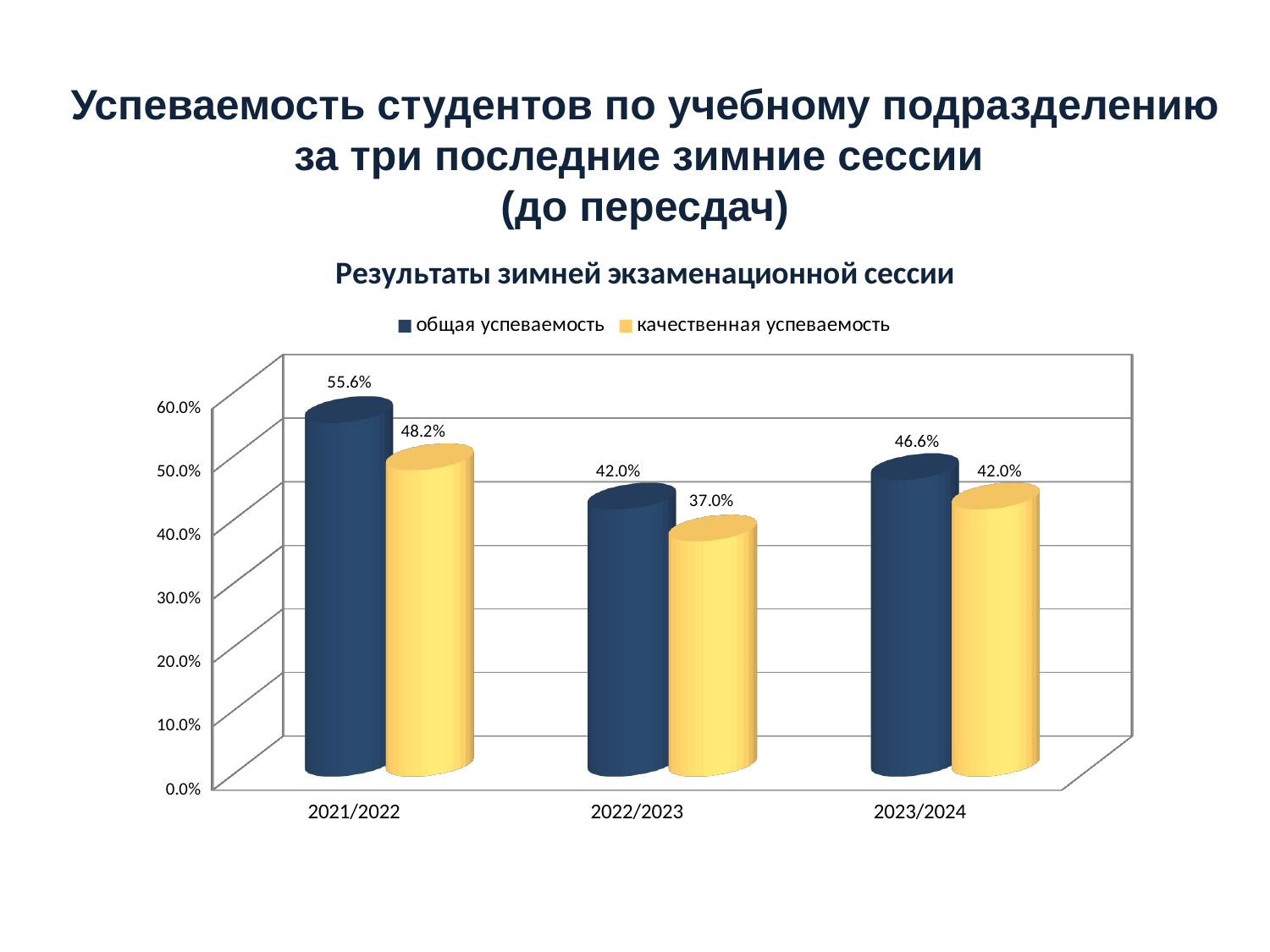

Успеваемость студентов по учебному подразделению
за три последние зимние сессии
(до пересдач)

[unsupported chart]